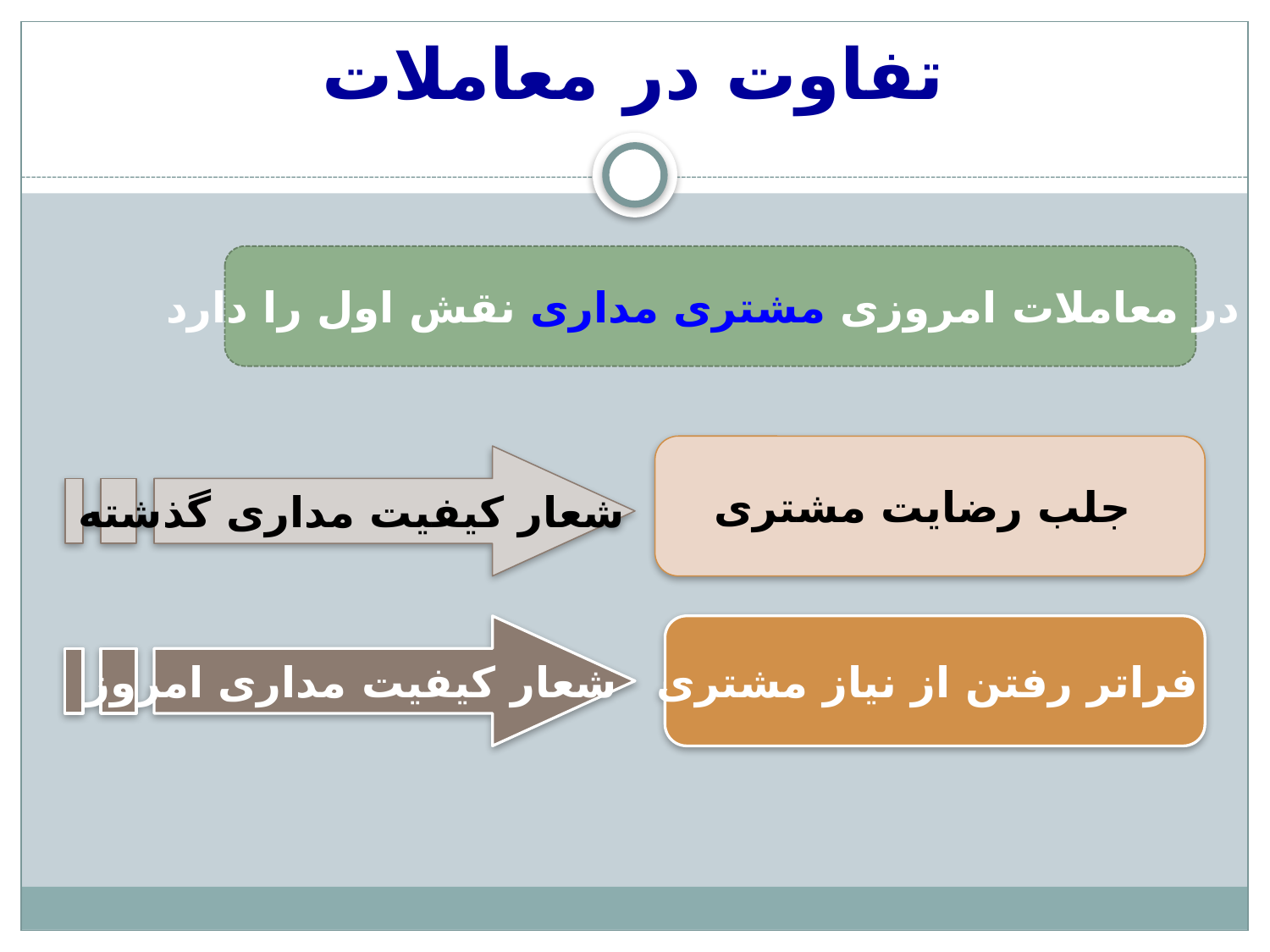

تفاوت در معاملات
در معاملات امروزی مشتری مداری نقش اول را دارد
جلب رضایت مشتری
شعار کیفیت مداری گذشته
شعار کیفیت مداری امروز
فراتر رفتن از نیاز مشتری